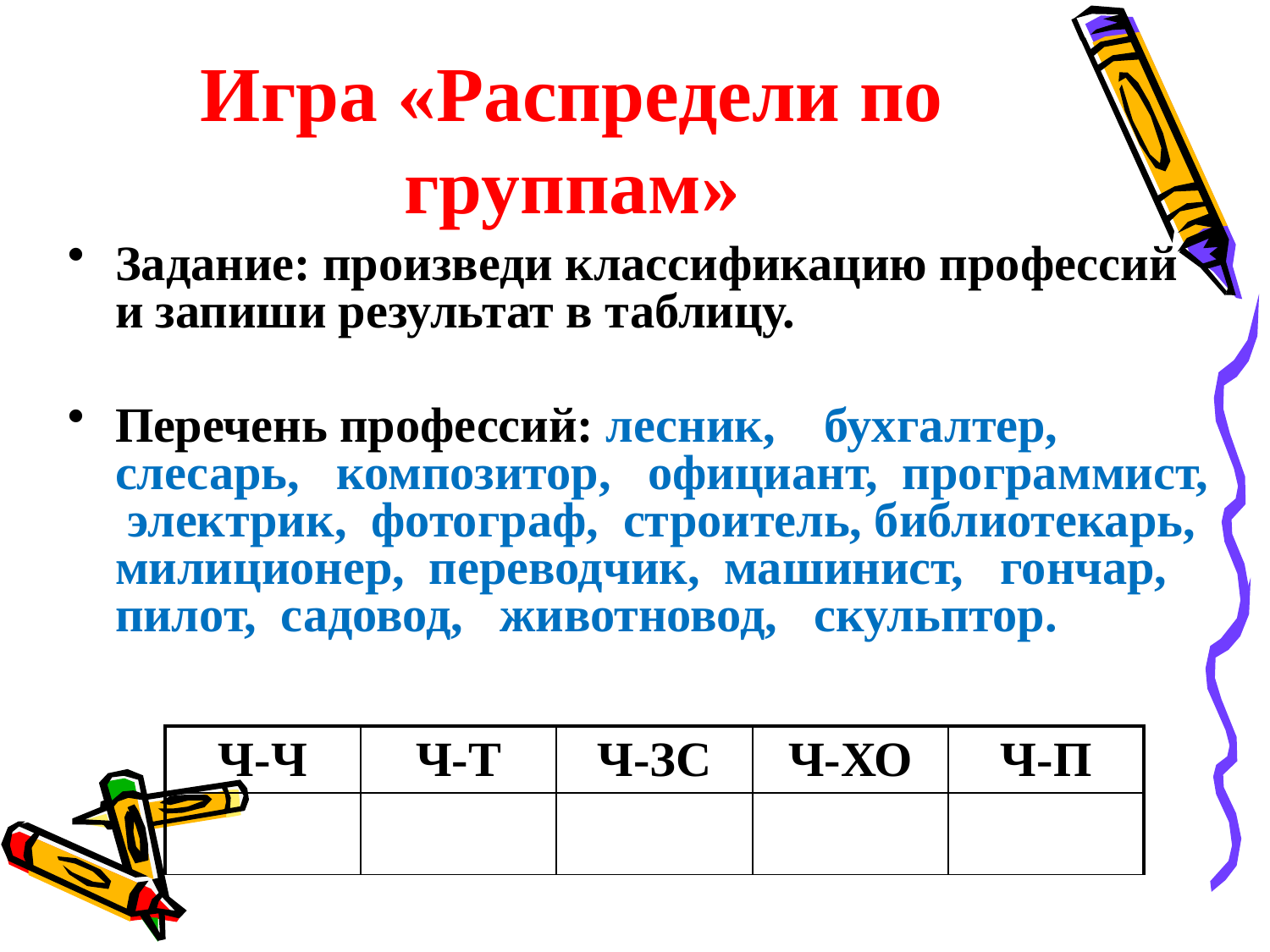

# Игра «Распредели по группам»
Задание: произведи классификацию профессий и запиши результат в таблицу.

Перечень профессий: лесник,    бухгалтер, слесарь,   композитор,   официант,  программист,  электрик,  фотограф,  строитель, библиотекарь,  милиционер,  переводчик,  машинист,   гончар,  пилот,  садовод,   животновод,   скульптор.

| Ч-Ч | Ч-Т | Ч-ЗС | Ч-ХО | Ч-П |
| --- | --- | --- | --- | --- |
|  |  |  |  |  |